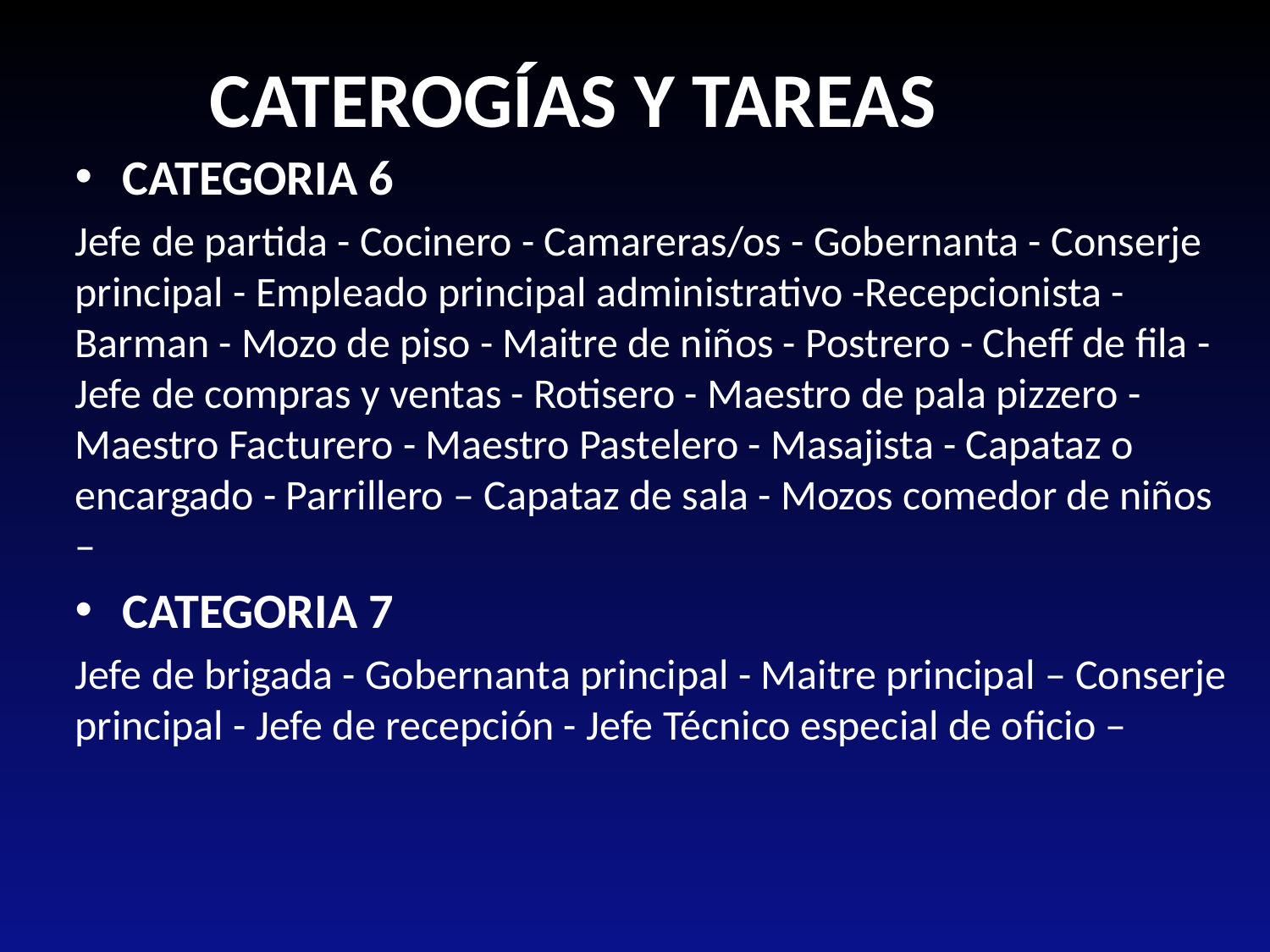

CATEROGÍAS Y TAREAS
CATEGORIA 6
Jefe de partida - Cocinero - Camareras/os - Gobernanta - Conserje principal - Empleado principal administrativo -Recepcionista - Barman - Mozo de piso - Maitre de niños - Postrero - Cheff de fila - Jefe de compras y ventas - Rotisero - Maestro de pala pizzero - Maestro Facturero - Maestro Pastelero - Masajista - Capataz o encargado - Parrillero – Capataz de sala - Mozos comedor de niños –
CATEGORIA 7
Jefe de brigada - Gobernanta principal - Maitre principal – Conserje principal - Jefe de recepción - Jefe Técnico especial de oficio –